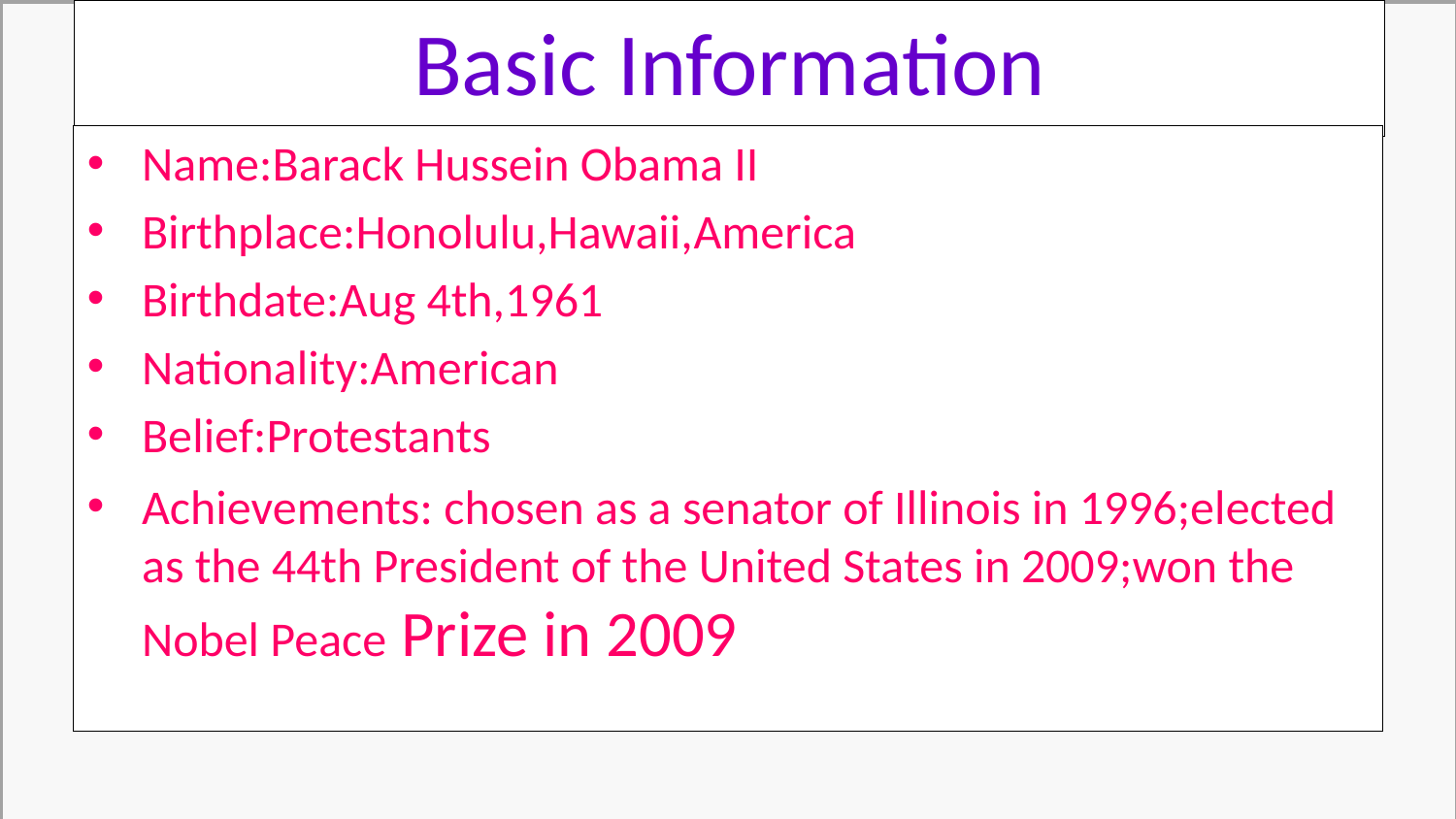

Basic Information
Name:Barack Hussein Obama II
Birthplace:Honolulu,Hawaii,America
Birthdate:Aug 4th,1961
Nationality:American
Belief:Protestants
Achievements: chosen as a senator of Illinois in 1996;elected as the 44th President of the United States in 2009;won the Nobel Peace Prize in 2009